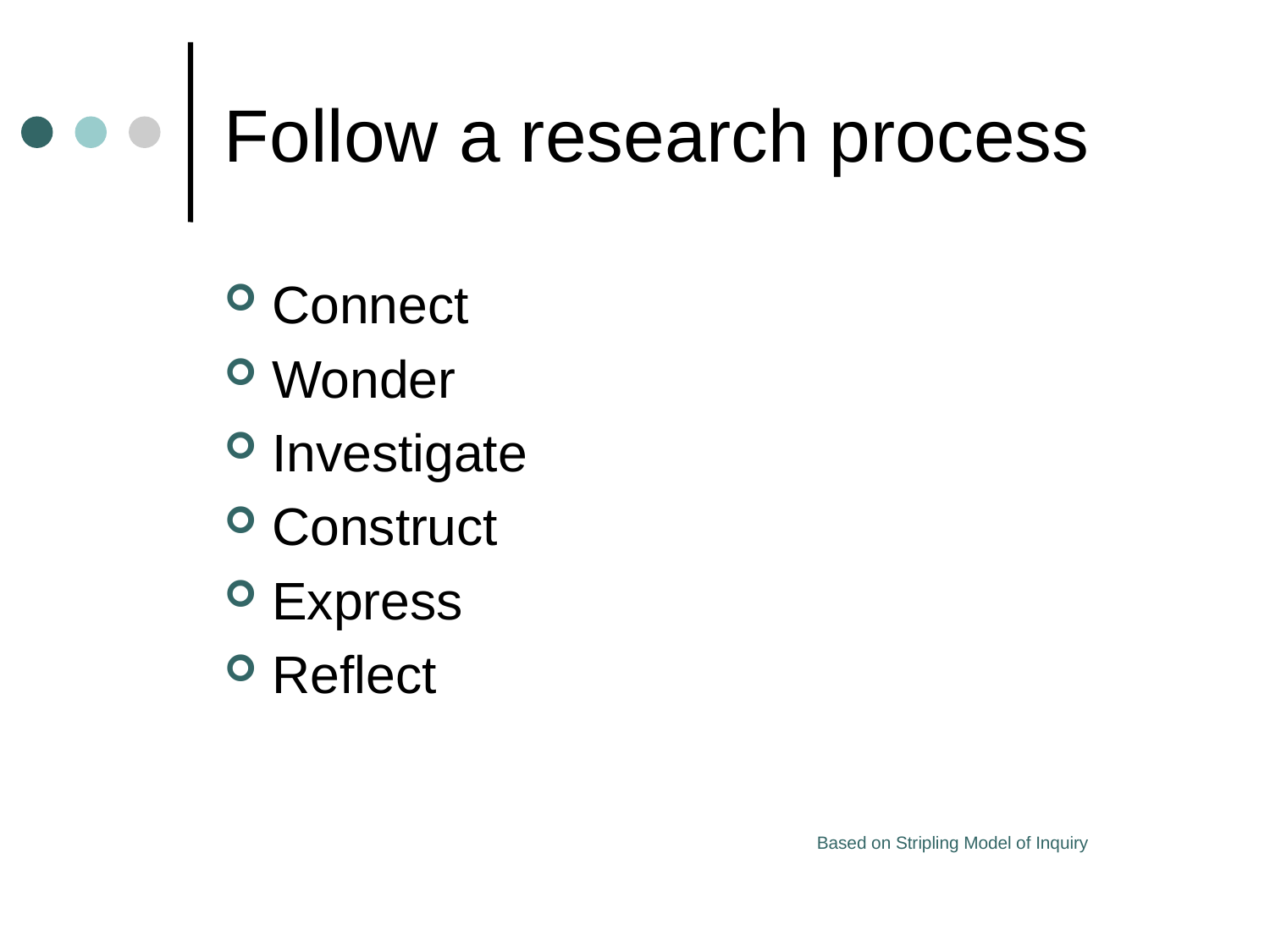

# Follow a research process
Connect
Wonder
Investigate
Construct
Express
Reflect

Based on Stripling Model of Inquiry